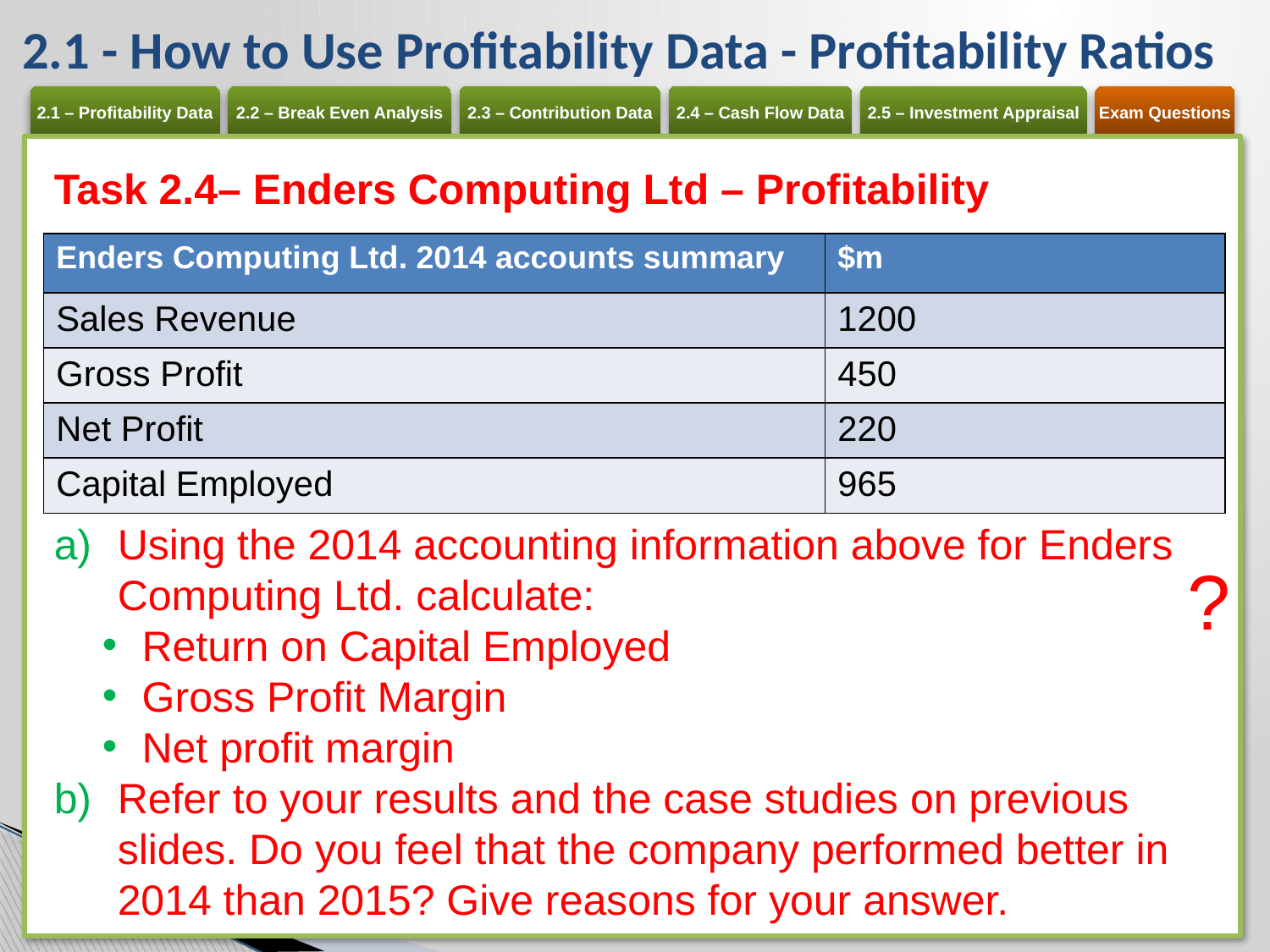

# 2.1 - How to Use Profitability Data - Profitability Ratios
Task 2.4– Enders Computing Ltd – Profitability

Using the 2014 accounting information above for Enders Computing Ltd. calculate:
Return on Capital Employed
Gross Profit Margin
Net profit margin
Refer to your results and the case studies on previous slides. Do you feel that the company performed better in 2014 than 2015? Give reasons for your answer.
| Enders Computing Ltd. 2014 accounts summary | $m |
| --- | --- |
| Sales Revenue | 1200 |
| Gross Profit | 450 |
| Net Profit | 220 |
| Capital Employed | 965 |
?